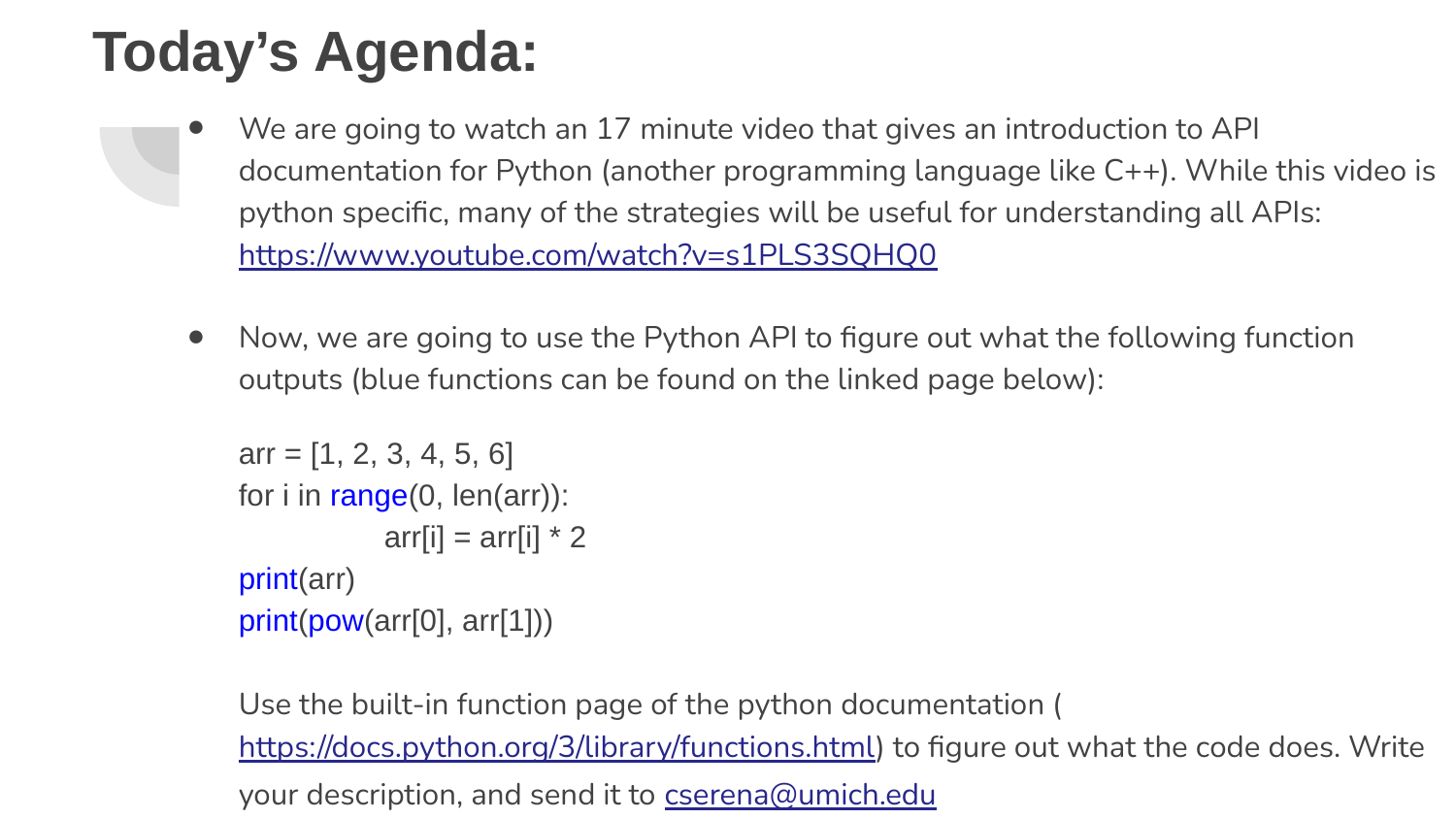

# Today’s Agenda:
We are going to watch an 17 minute video that gives an introduction to API documentation for Python (another programming language like C++). While this video is python specific, many of the strategies will be useful for understanding all APIs: https://www.youtube.com/watch?v=s1PLS3SQHQ0
Now, we are going to use the Python API to figure out what the following function outputs (blue functions can be found on the linked page below):
arr = [1, 2, 3, 4, 5, 6]
for i in range(0, len(arr)):
	arr[i] = arr[i] * 2
print(arr)
print(pow(arr[0], arr[1]))
Use the built-in function page of the python documentation (https://docs.python.org/3/library/functions.html) to figure out what the code does. Write your description, and send it to cserena@umich.edu